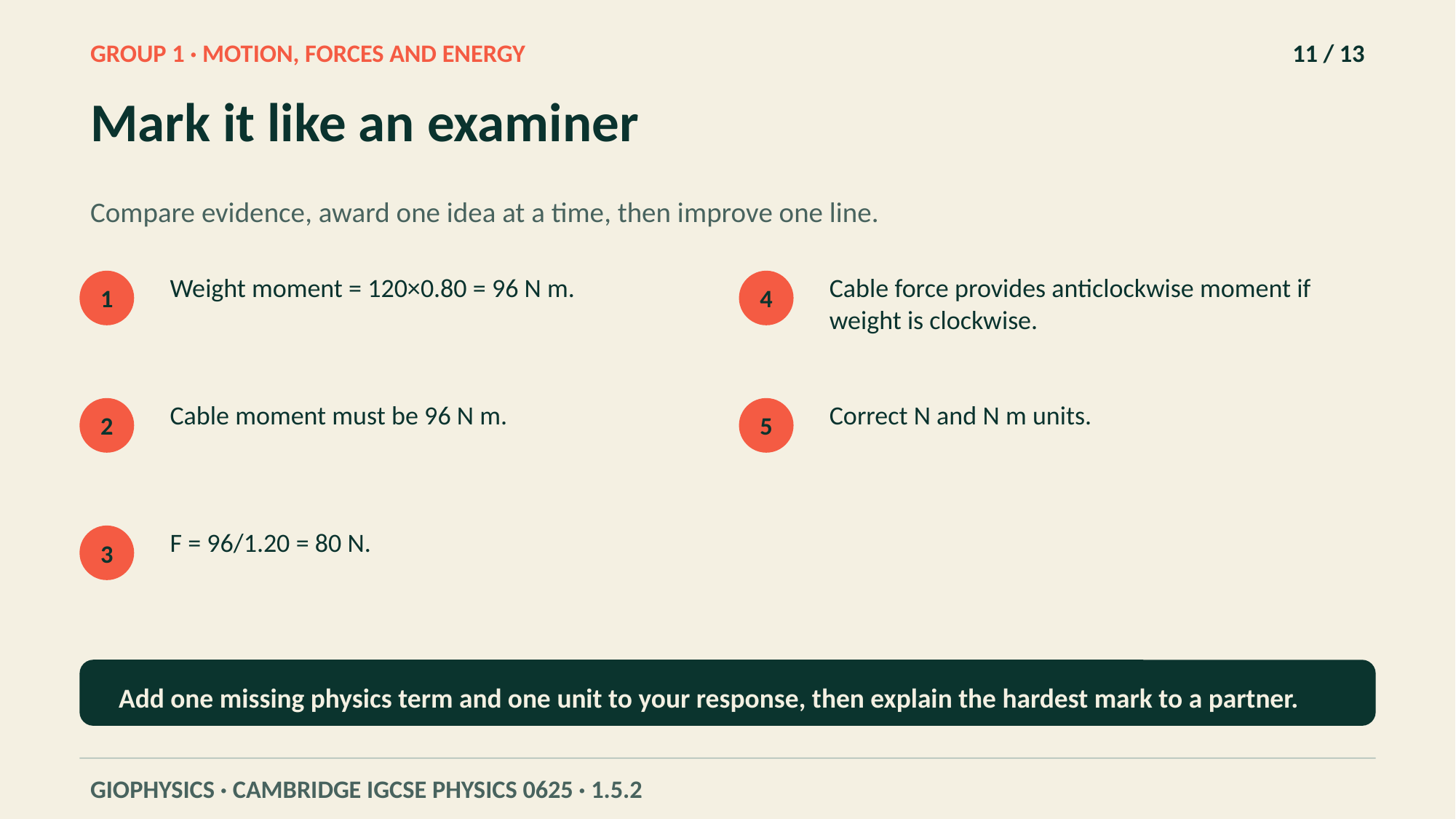

GROUP 1 · MOTION, FORCES AND ENERGY
11 / 13
Mark it like an examiner
Compare evidence, award one idea at a time, then improve one line.
Weight moment = 120×0.80 = 96 N m.
Cable force provides anticlockwise moment if weight is clockwise.

1
4
Cable moment must be 96 N m.
Correct N and N m units.

2
5
F = 96/1.20 = 80 N.

3

Add one missing physics term and one unit to your response, then explain the hardest mark to a partner.

GIOPHYSICS · CAMBRIDGE IGCSE PHYSICS 0625 · 1.5.2